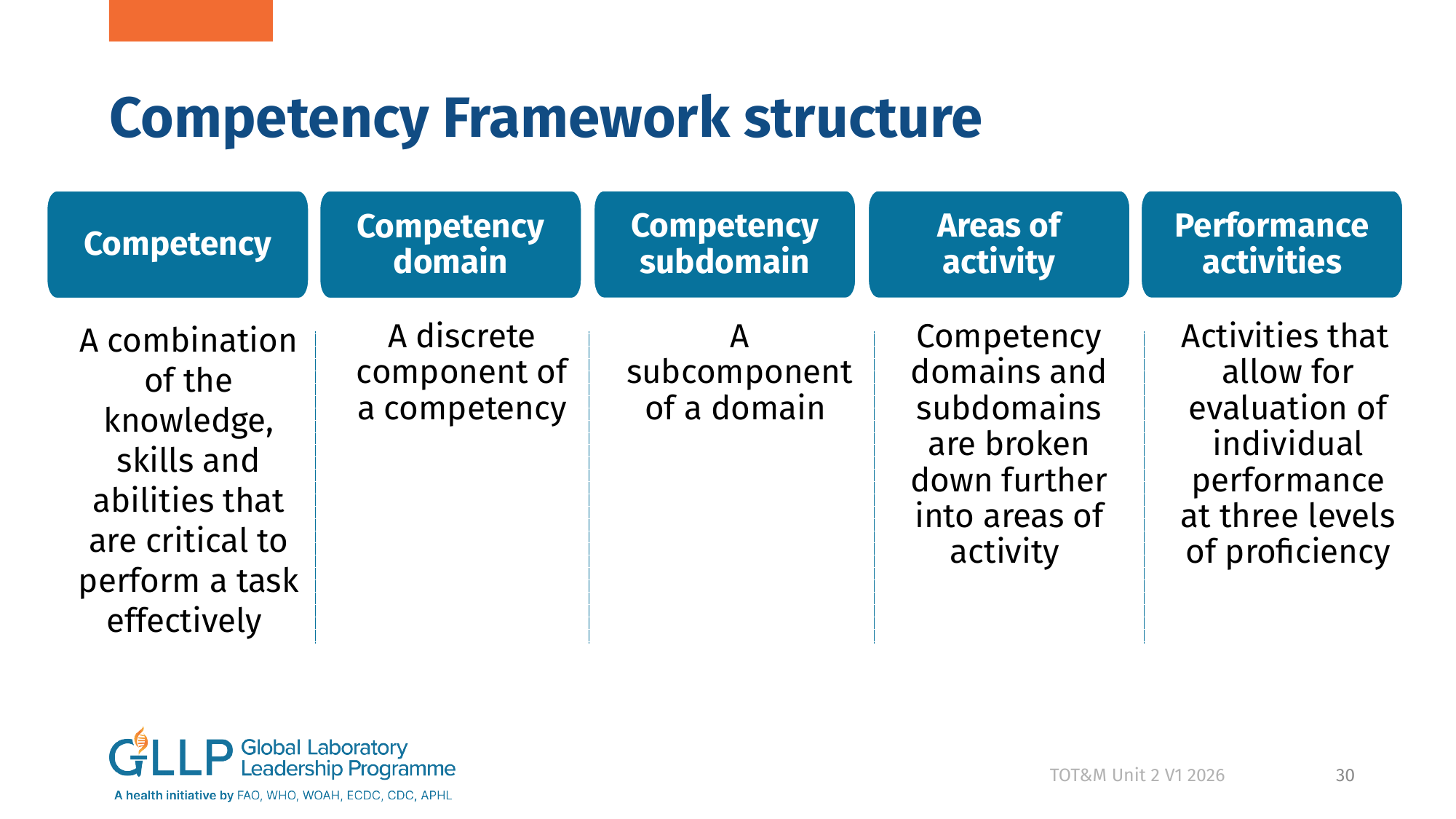

# Competency Framework structure
Areas of activity
Performance activities
Competency subdomain
Competency
Competency domain
A combination of the knowledge, skills and abilities that are critical to perform a task effectively

A discrete component of a competency

A subcomponent of a domain

Competency domains and subdomains are broken down further into areas of activity

Activities that allow for evaluation of individual performance at three levels of proficiency

TOT&M Unit 2 V1 2026
30